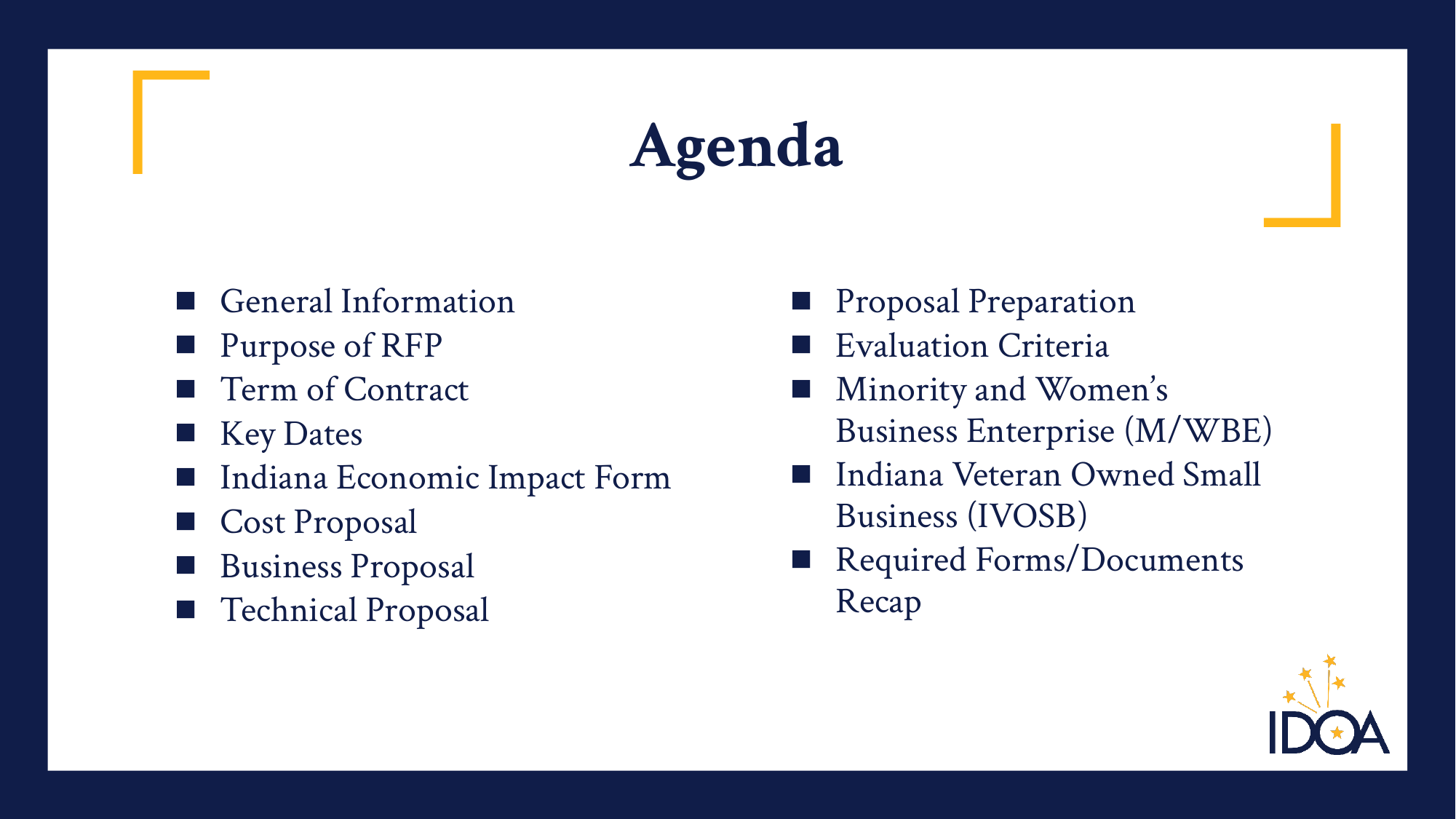

# Agenda
General Information
Purpose of RFP
Term of Contract
Key Dates
Indiana Economic Impact Form
Cost Proposal
Business Proposal
Technical Proposal

Proposal Preparation
Evaluation Criteria
Minority and Women’s Business Enterprise (M/WBE)
Indiana Veteran Owned Small Business (IVOSB)
Required Forms/Documents Recap